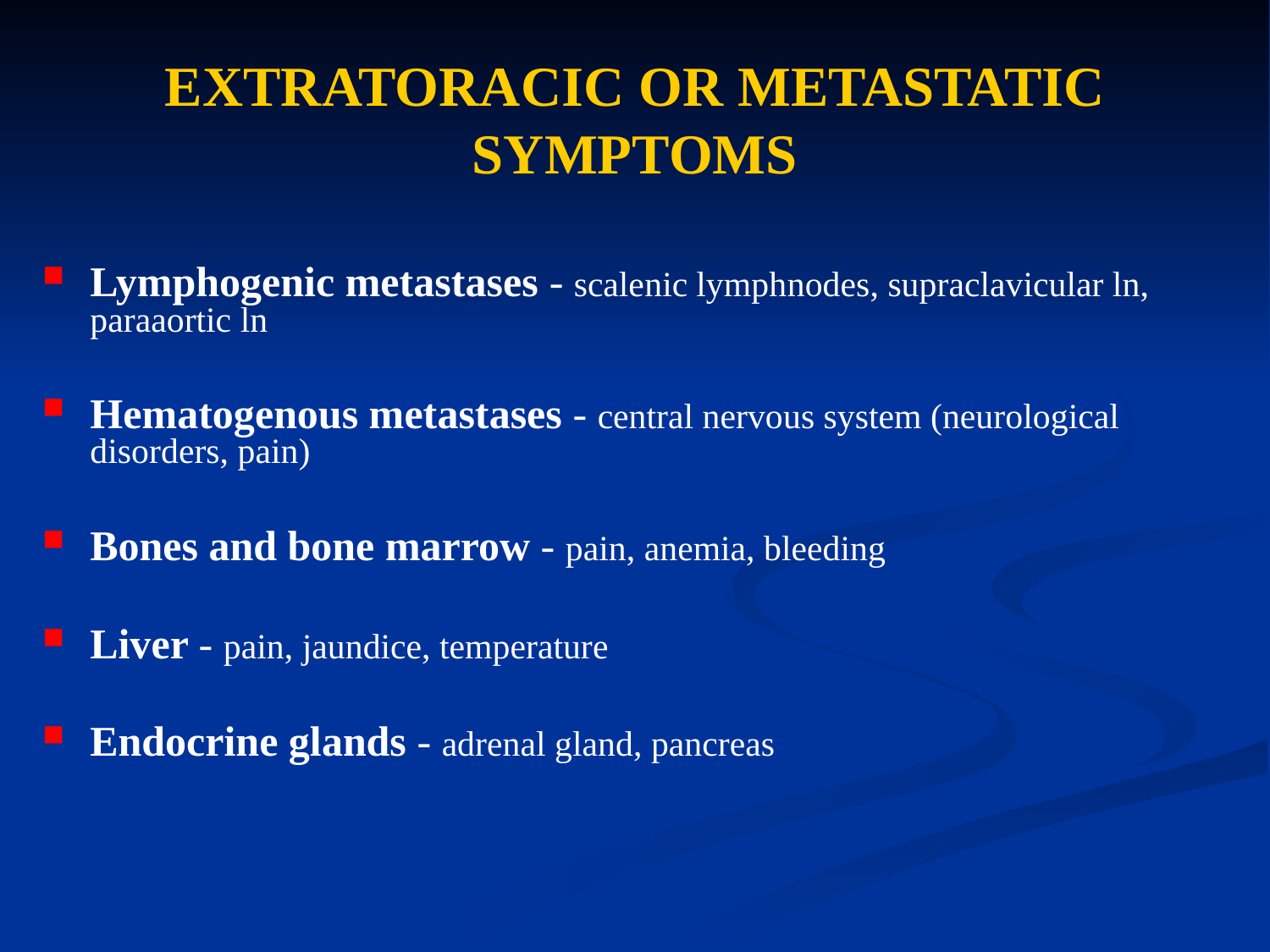

# EXTRATORACIC OR METASTATIC SYMPTOMS
Lymphogenic metastases - scalenic lymphnodes, supraclavicular ln, paraaortic ln

Hematogenous metastases - central nervous system (neurological disorders, pain)

Bones and bone marrow - pain, anemia, bleeding

Liver - pain, jaundice, temperature

Endocrine glands - adrenal gland, pancreas